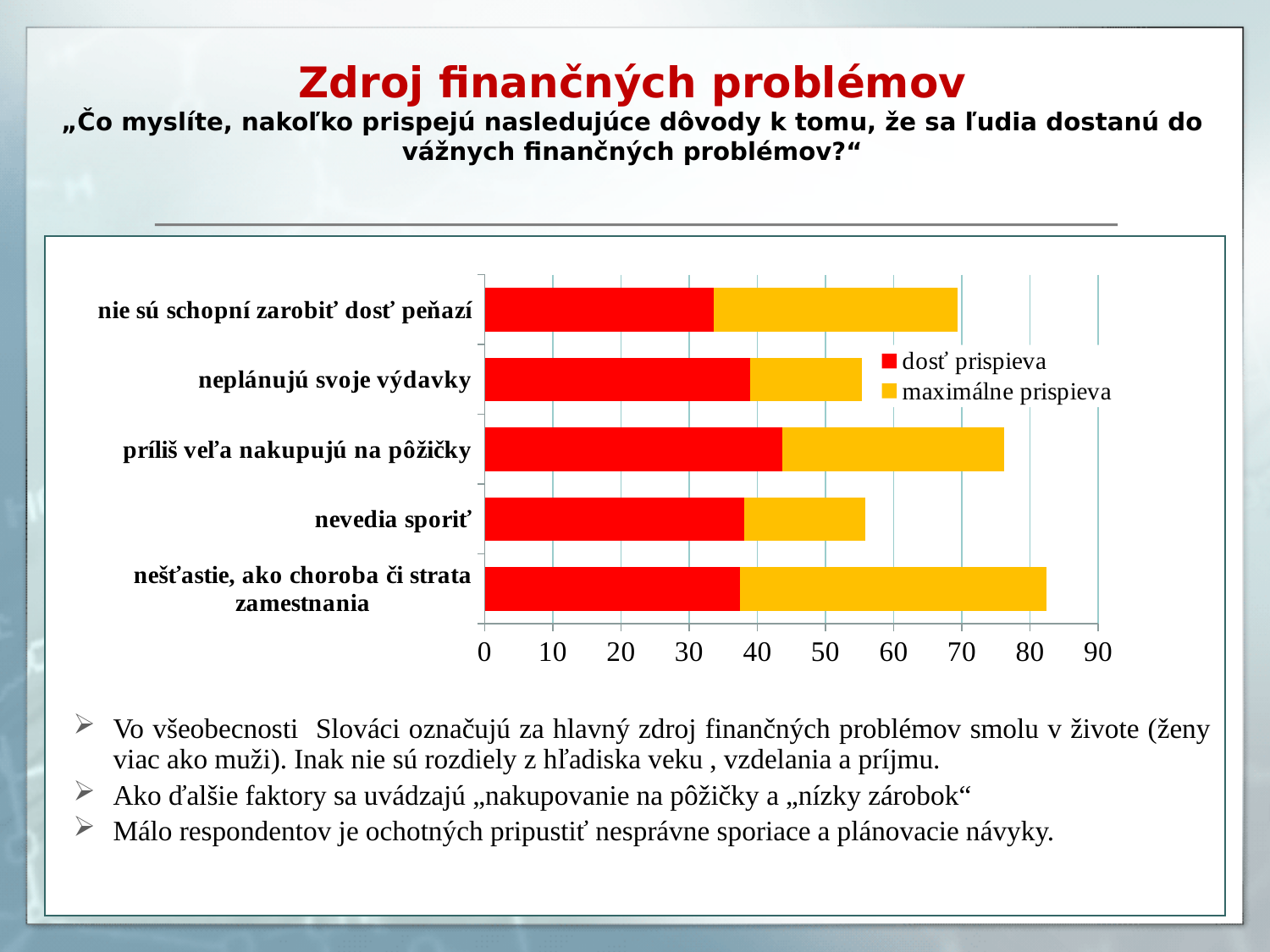

# Zdroj finančných problémov „Čo myslíte, nakoľko prispejú nasledujúce dôvody k tomu, že sa ľudia dostanú do vážnych finančných problémov?“

Vo všeobecnosti  Slováci označujú za hlavný zdroj finančných problémov smolu v živote (ženy viac ako muži). Inak nie sú rozdiely z hľadiska veku , vzdelania a príjmu.
Ako ďalšie faktory sa uvádzajú „nakupovanie na pôžičky a „nízky zárobok“
Málo respondentov je ochotných pripustiť nesprávne sporiace a plánovacie návyky.

### Chart

| Category | dosť prispieva | maximálne prispieva |
|---|---|---|
| nešťastie, ako choroba či strata zamestnania | 37.4 | 45.0 |
| nevedia sporiť | 38.1 | 17.7 |
| príliš veľa nakupujú na pôžičky | 43.6 | 32.6 |
| neplánujú svoje výdavky | 38.9 | 16.4 |
| nie sú schopní zarobiť dosť peňazí | 33.6 | 35.8 |